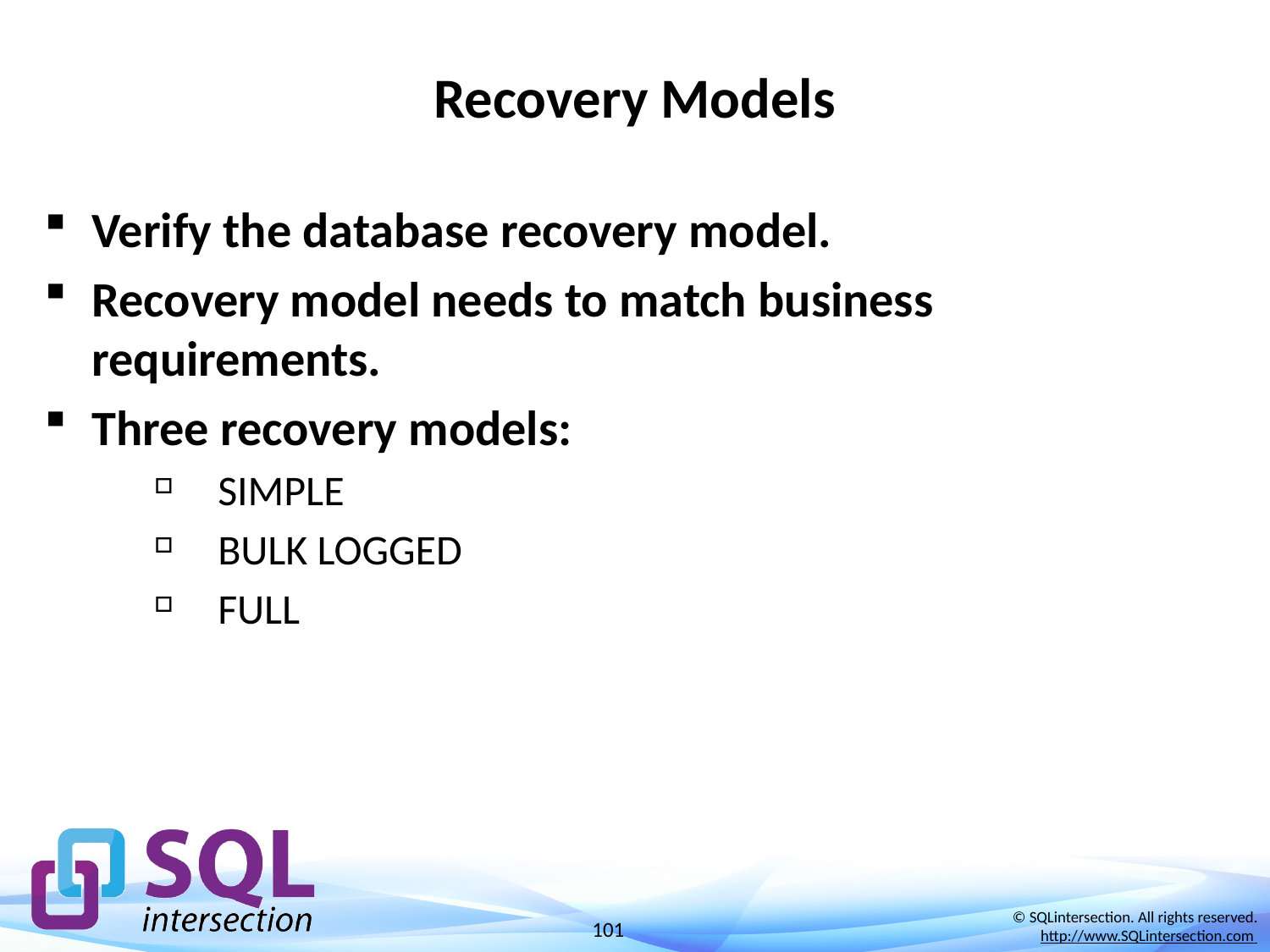

# Recovery Models
Verify the database recovery model.
Recovery model needs to match business requirements.
Three recovery models:
SIMPLE
BULK LOGGED
FULL